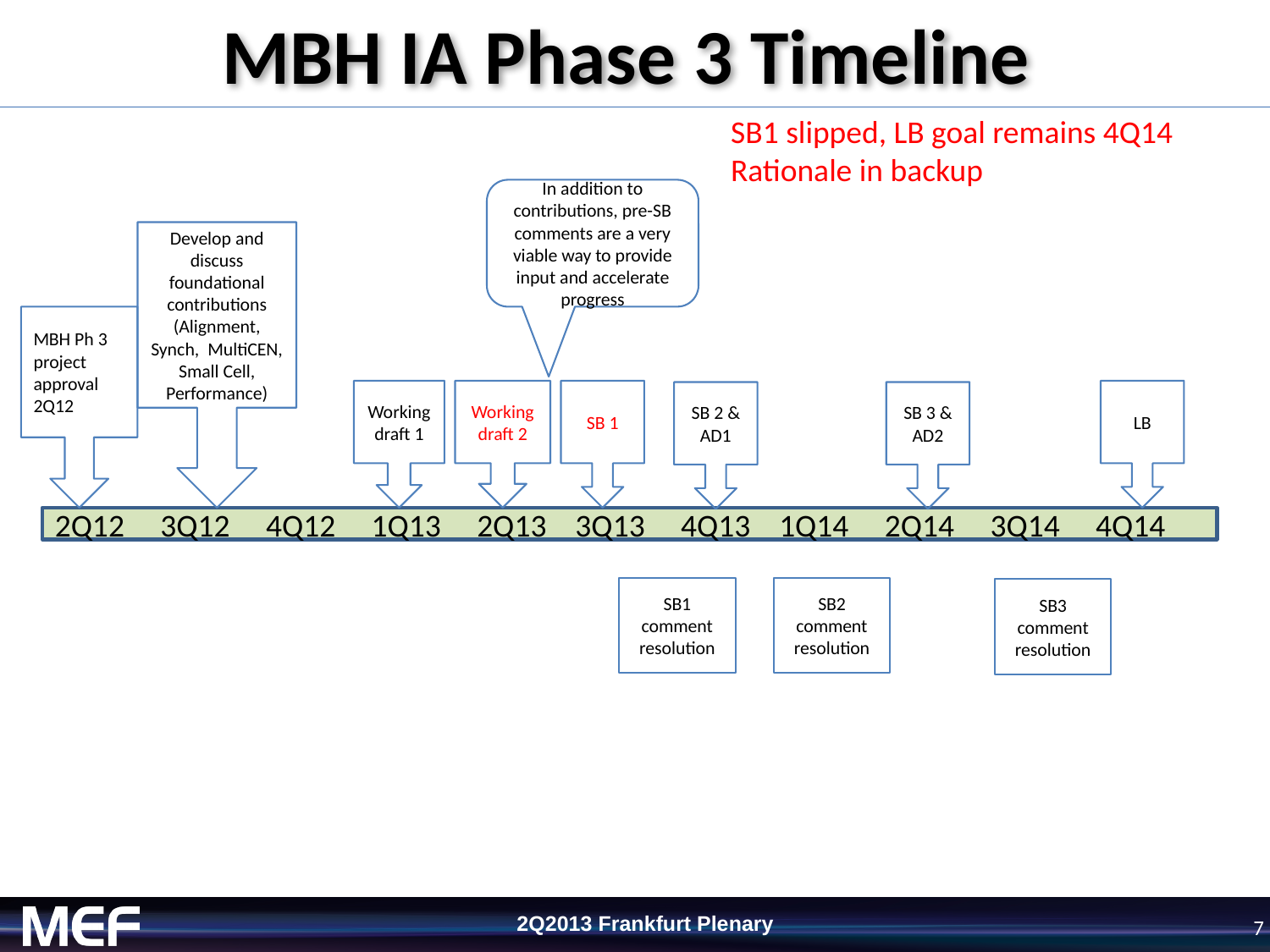

# MBH IA Phase 3 Timeline
SB1 slipped, LB goal remains 4Q14
Rationale in backup
In addition to contributions, pre-SB comments are a very viable way to provide input and accelerate progress
Develop and discuss foundational contributions (Alignment, Synch,  MultiCEN, Small Cell, Performance)
MBH Ph 3 project approval 2Q12
Working draft 1
Working draft 2
SB 1
LB
SB 2 & AD1
SB 3 & AD2
2Q12     3Q12     4Q12     1Q13     2Q13    3Q13     4Q13    1Q14     2Q14     3Q14     4Q14

SB1 comment resolution
SB2 comment resolution
SB3 comment resolution